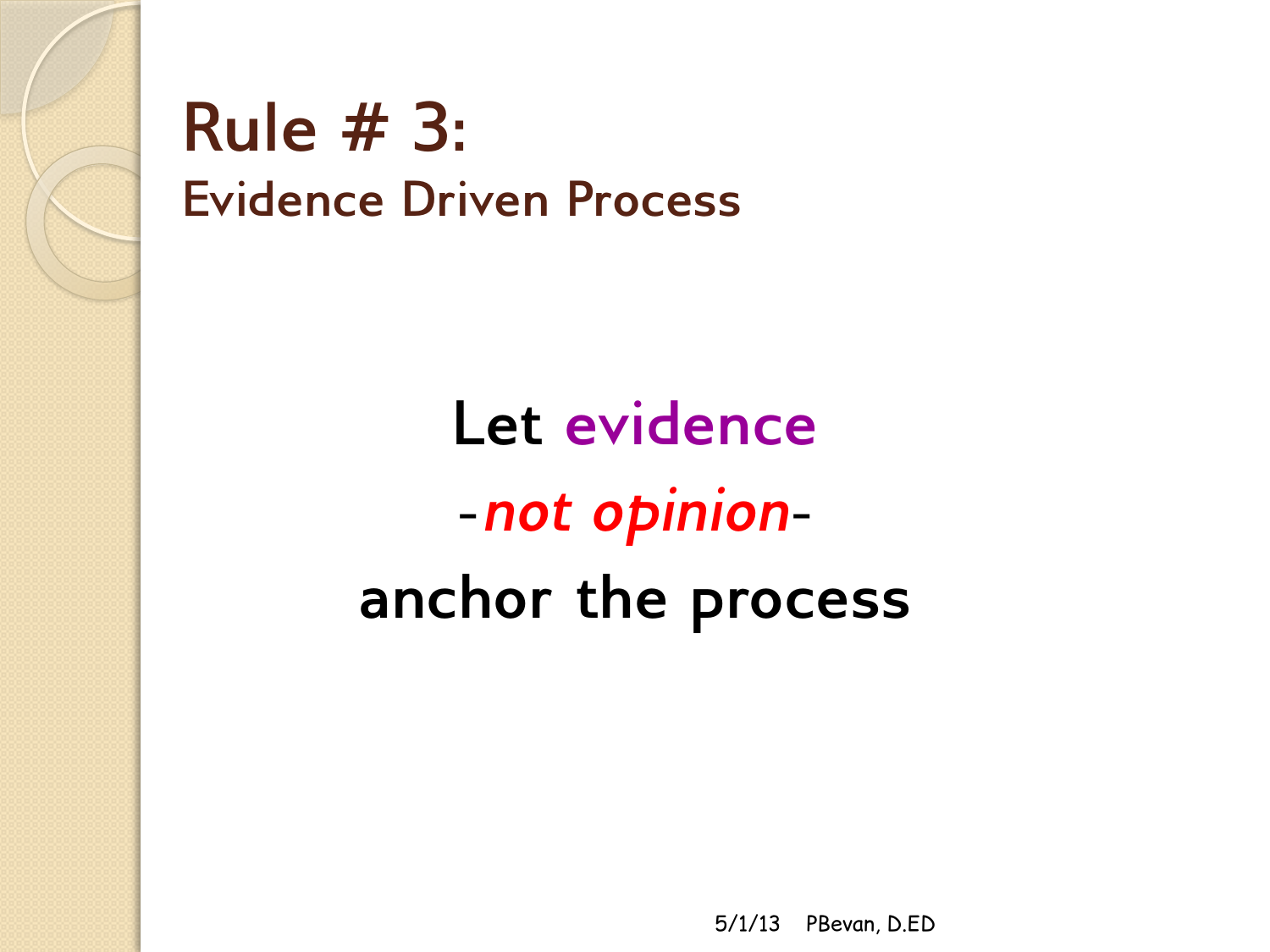

# Rule # 3: Evidence Driven Process

Let evidence
-not opinion-
anchor the process
5/1/13
PBevan, D.ED